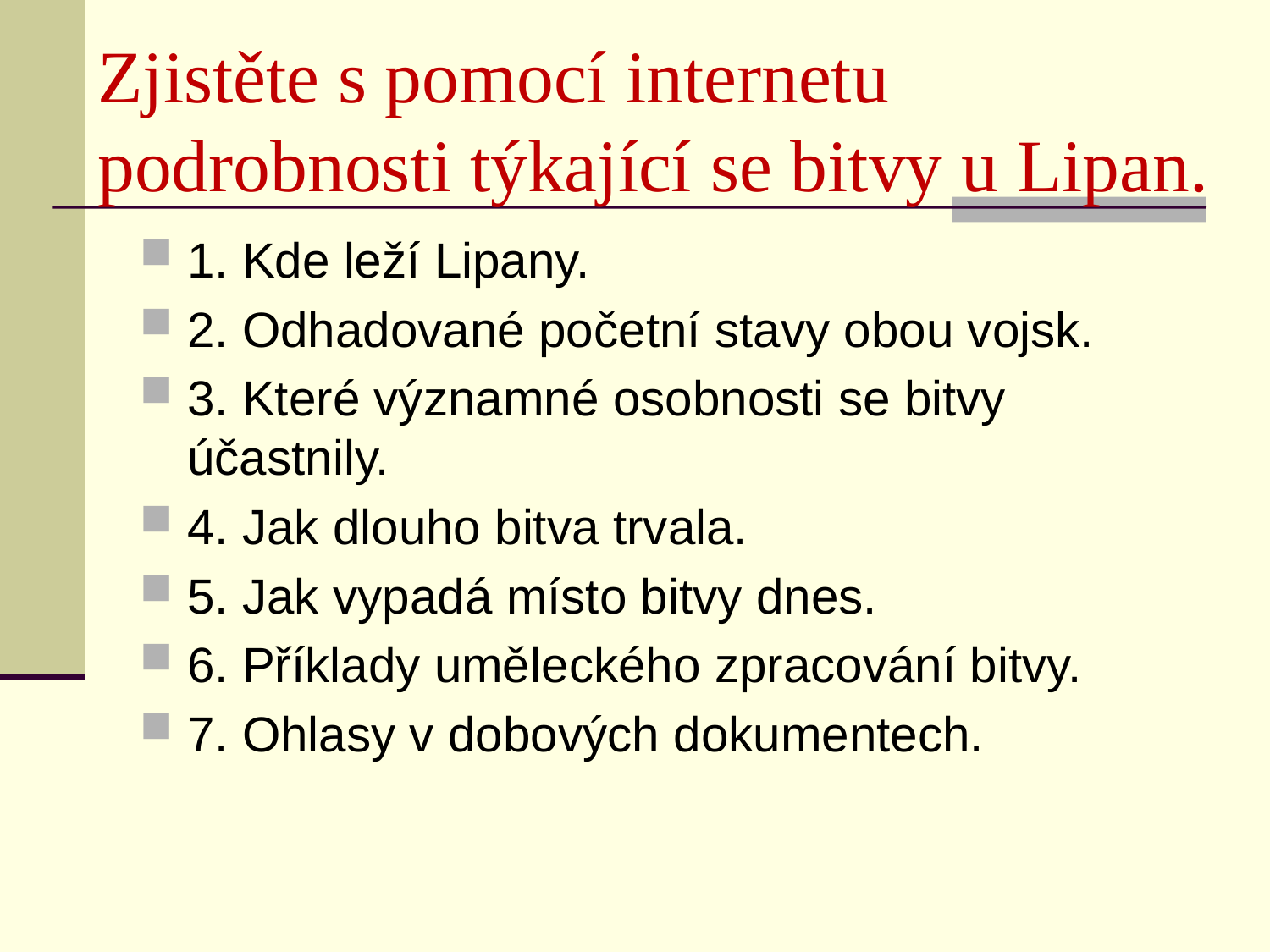

# Zjistěte s pomocí internetu podrobnosti týkající se bitvy u Lipan.
1. Kde leží Lipany.
2. Odhadované početní stavy obou vojsk.
3. Které významné osobnosti se bitvy účastnily.
4. Jak dlouho bitva trvala.
5. Jak vypadá místo bitvy dnes.
6. Příklady uměleckého zpracování bitvy.
7. Ohlasy v dobových dokumentech.